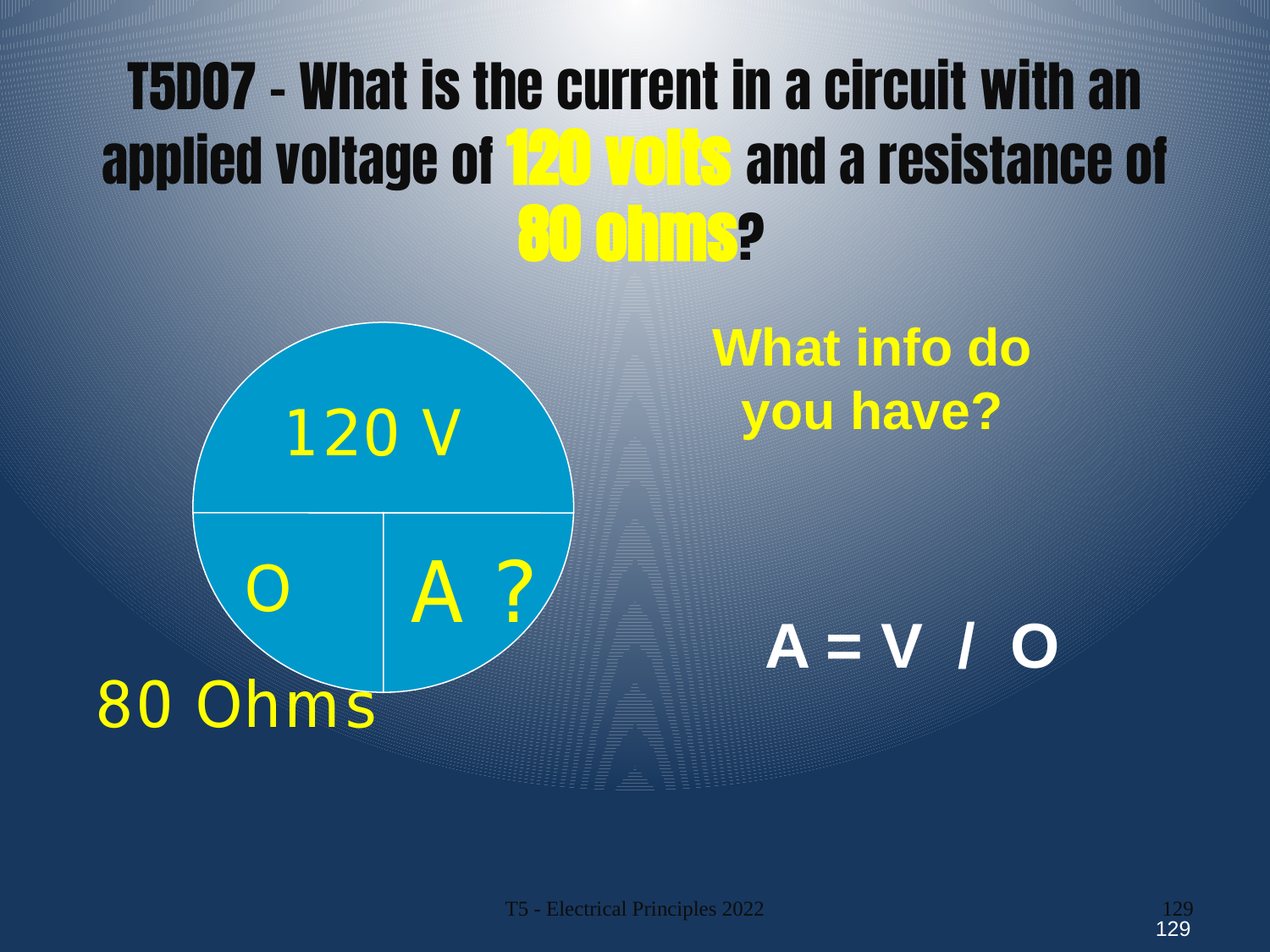

T5D07 - What is the current in a circuit with an applied voltage of 120 volts and a resistance of
 80 ohms?
What info do you have?

  120 V
A ?
        O
80 Ohms
A = V  /  O
129
T5 - Electrical Principles 2022
129